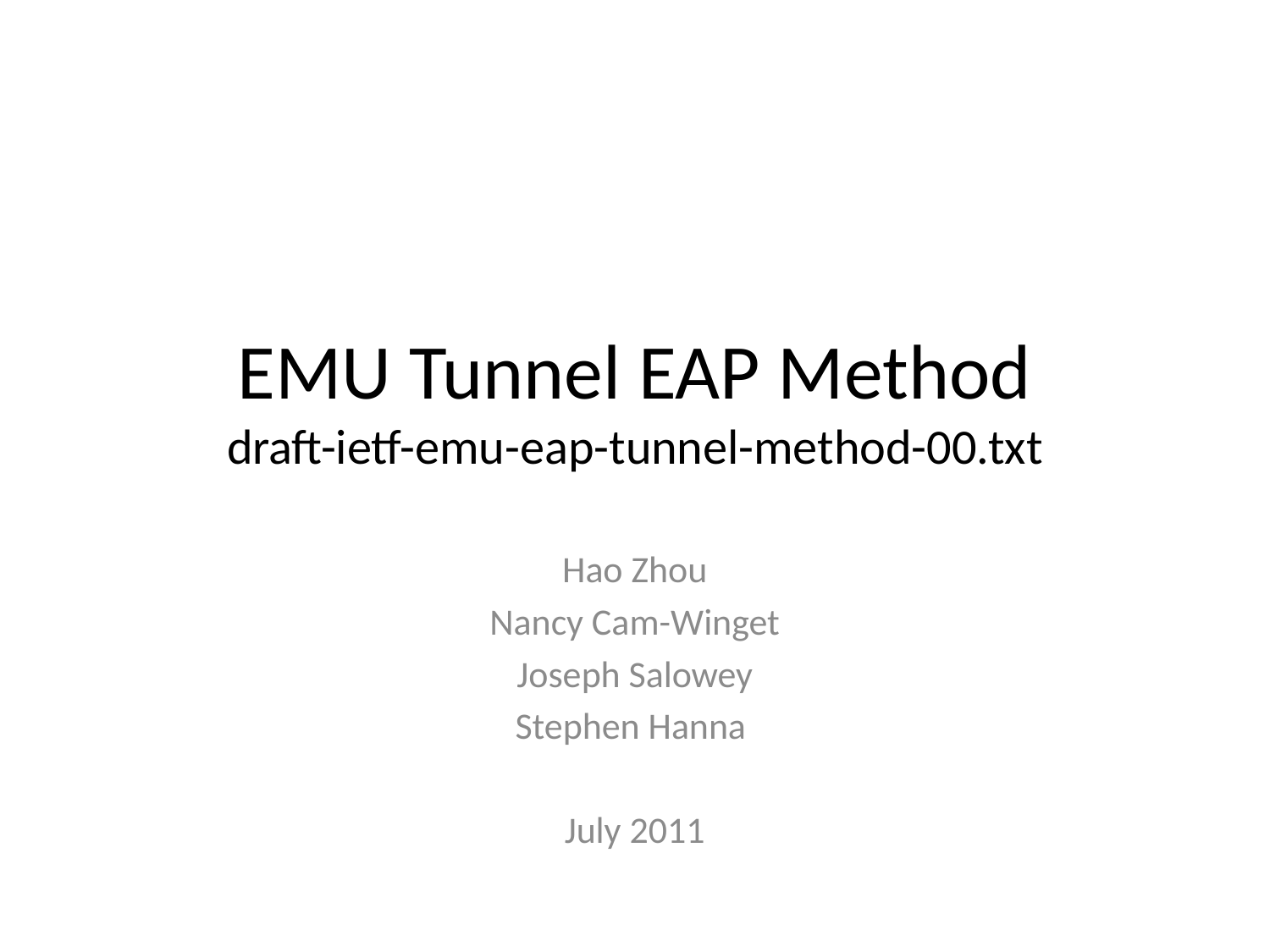

# EMU Tunnel EAP Method draft-ietf-emu-eap-tunnel-method-00.txt
Hao Zhou
Nancy Cam-Winget
Joseph Salowey
Stephen Hanna

July 2011